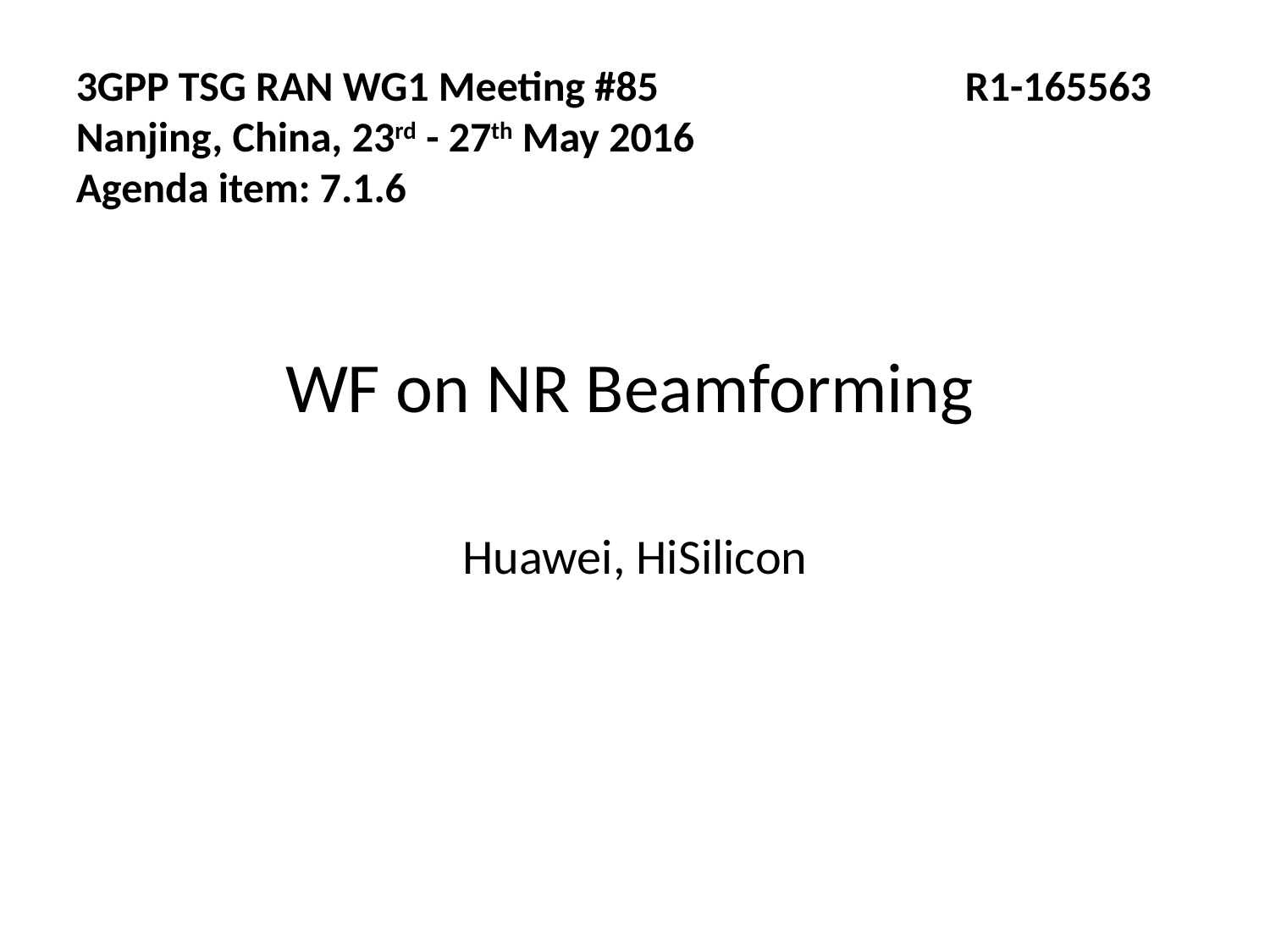

3GPP TSG RAN WG1 Meeting #85			R1-165563  Nanjing, China, 23rd - 27th May 2016
Agenda item: 7.1.6
WF on NR Beamforming
Huawei, HiSilicon